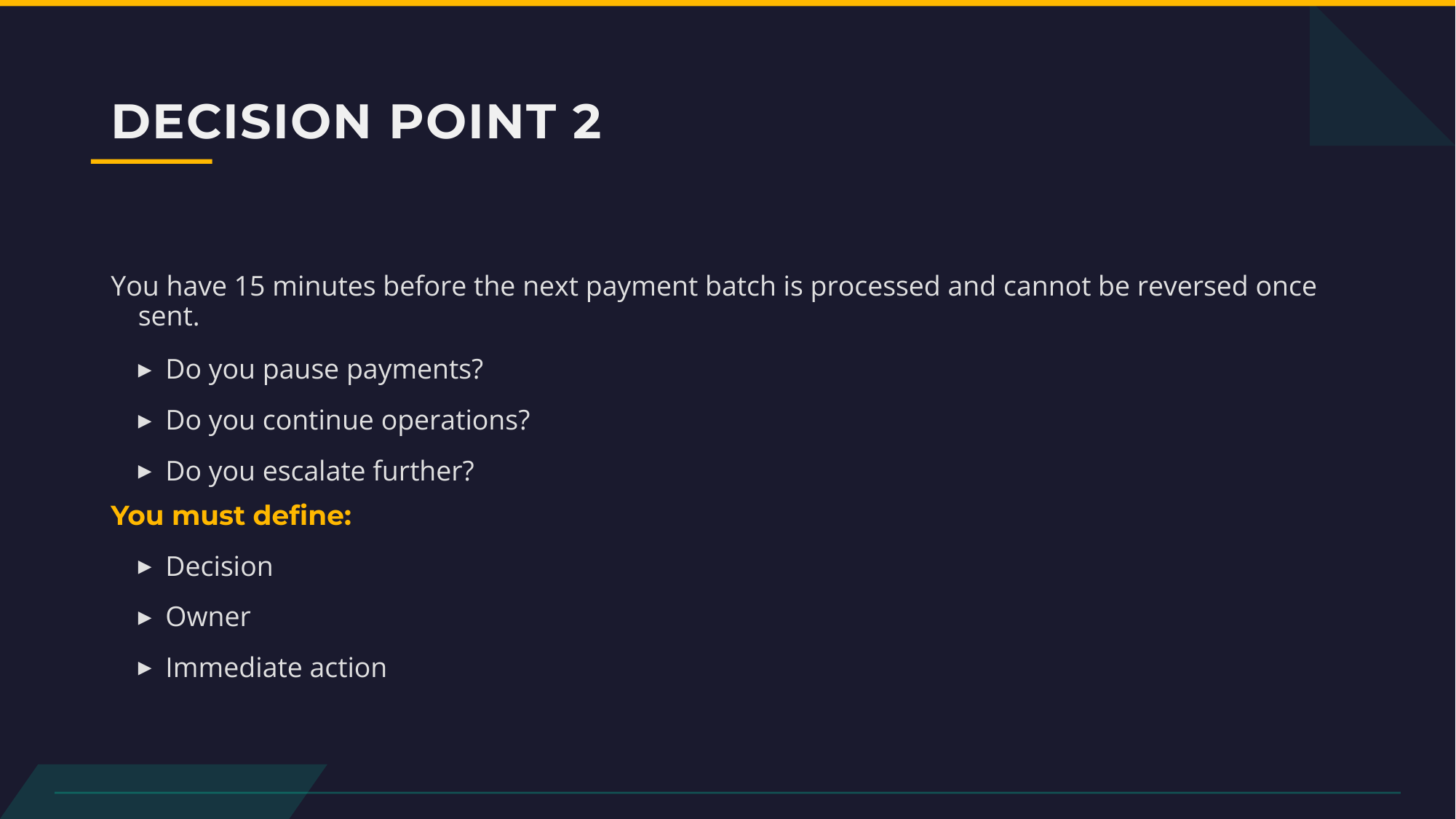

# DECISION POINT 2

You have 15 minutes before the next payment batch is processed and cannot be reversed once sent.
Do you pause payments?
Do you continue operations?
Do you escalate further?
You must define:
Decision
Owner
Immediate action